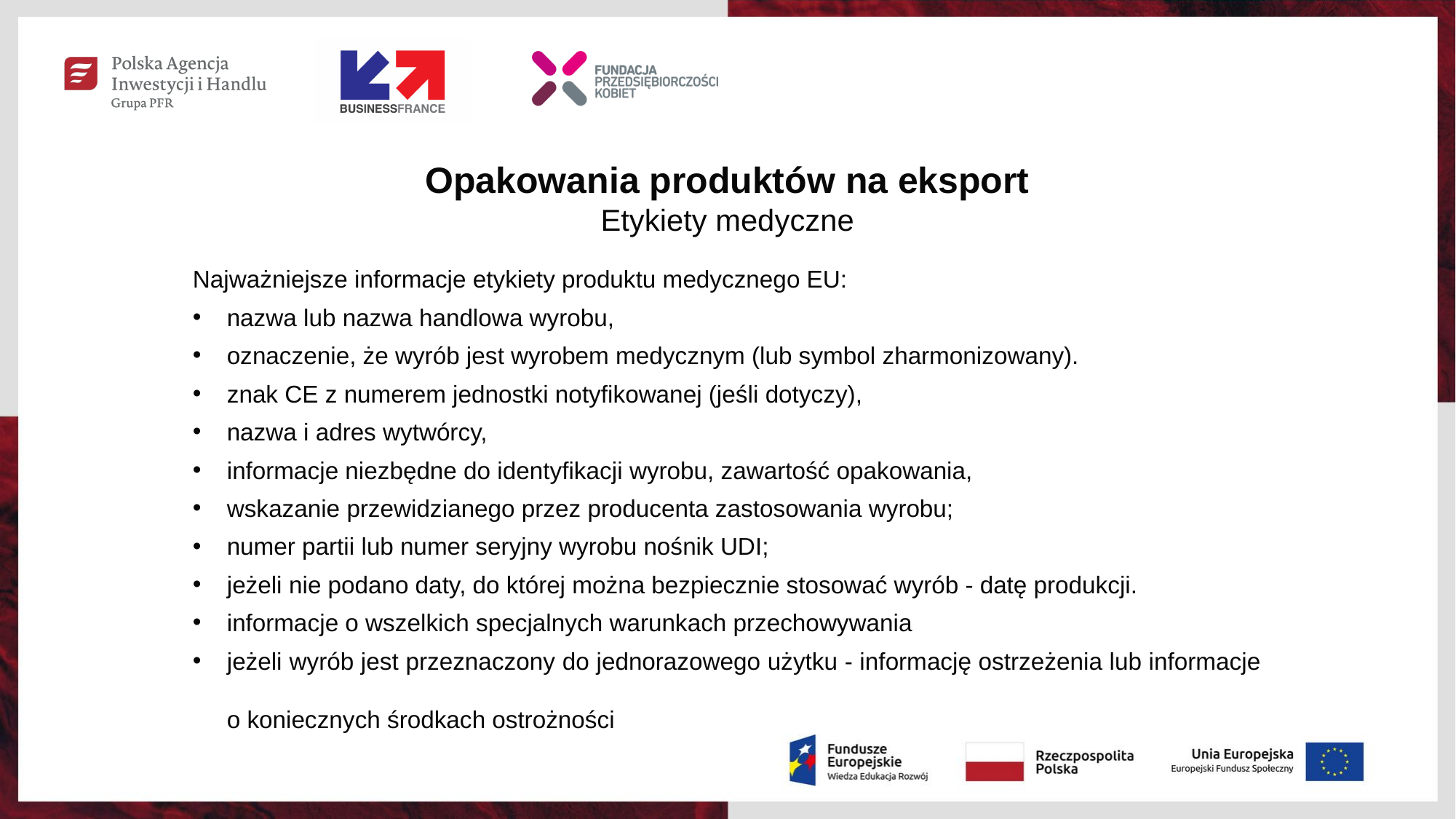

Opakowania produktów na eksport
Etykiety medyczne
Najważniejsze informacje etykiety produktu medycznego EU:
nazwa lub nazwa handlowa wyrobu,
oznaczenie, że wyrób jest wyrobem medycznym (lub symbol zharmonizowany).
znak CE z numerem jednostki notyfikowanej (jeśli dotyczy),
nazwa i adres wytwórcy,
informacje niezbędne do identyfikacji wyrobu, zawartość opakowania,
wskazanie przewidzianego przez producenta zastosowania wyrobu;
numer partii lub numer seryjny wyrobu nośnik UDI;
jeżeli nie podano daty, do której można bezpiecznie stosować wyrób - datę produkcji.
informacje o wszelkich specjalnych warunkach przechowywania
jeżeli wyrób jest przeznaczony do jednorazowego użytku - informację ostrzeżenia lub informacje
o koniecznych środkach ostrożności